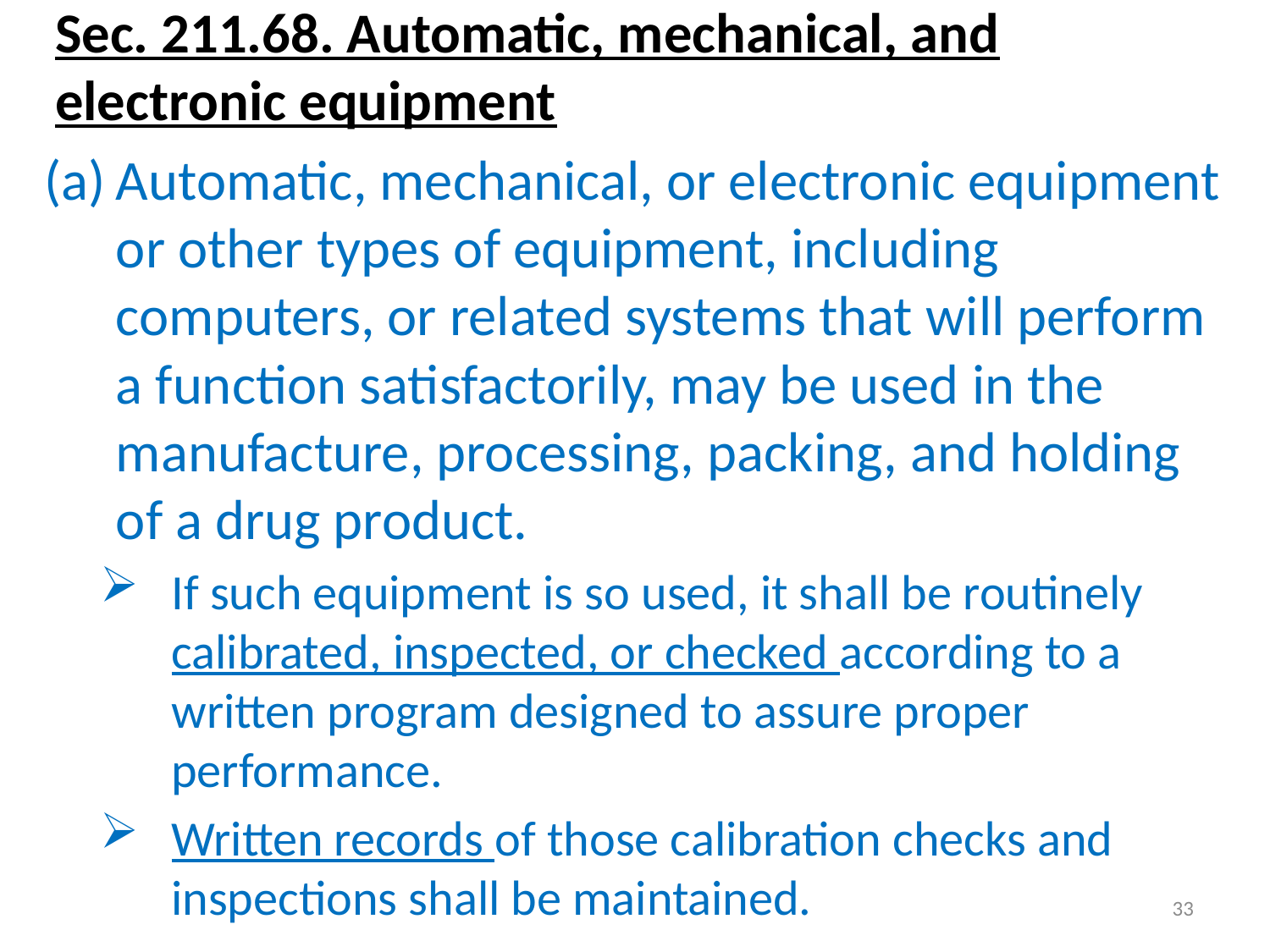

# Sec. 211.68. Automatic, mechanical, and electronic equipment
Automatic, mechanical, or electronic equipment or other types of equipment, including computers, or related systems that will perform a function satisfactorily, may be used in the manufacture, processing, packing, and holding of a drug product.
If such equipment is so used, it shall be routinely calibrated, inspected, or checked according to a written program designed to assure proper performance.
Written records of those calibration checks and inspections shall be maintained.

33